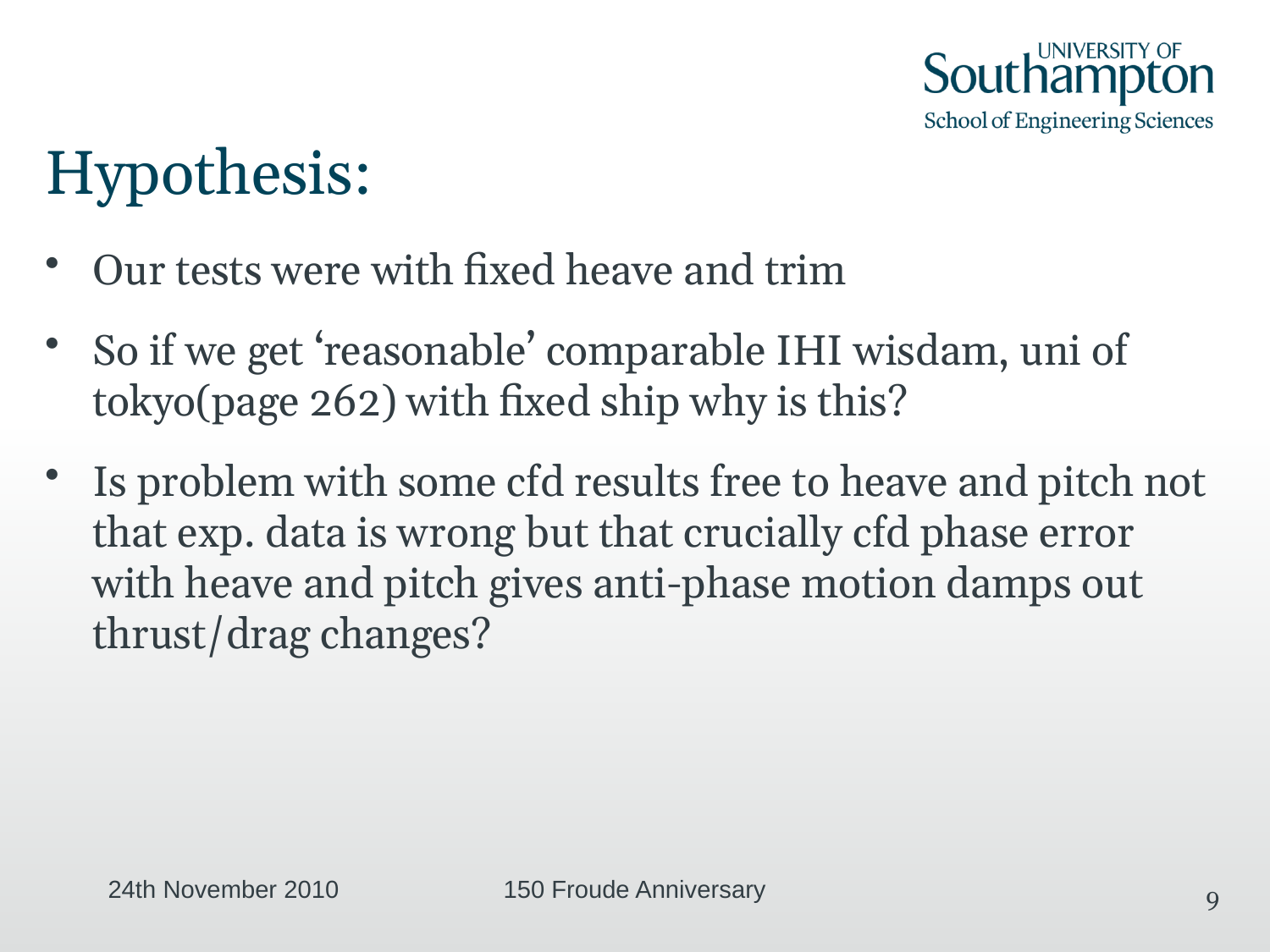

# Hypothesis:
Our tests were with fixed heave and trim
So if we get ‘reasonable’ comparable IHI wisdam, uni of tokyo(page 262) with fixed ship why is this?
Is problem with some cfd results free to heave and pitch not that exp. data is wrong but that crucially cfd phase error with heave and pitch gives anti-phase motion damps out thrust/drag changes?
24th November 2010
150 Froude Anniversary
9